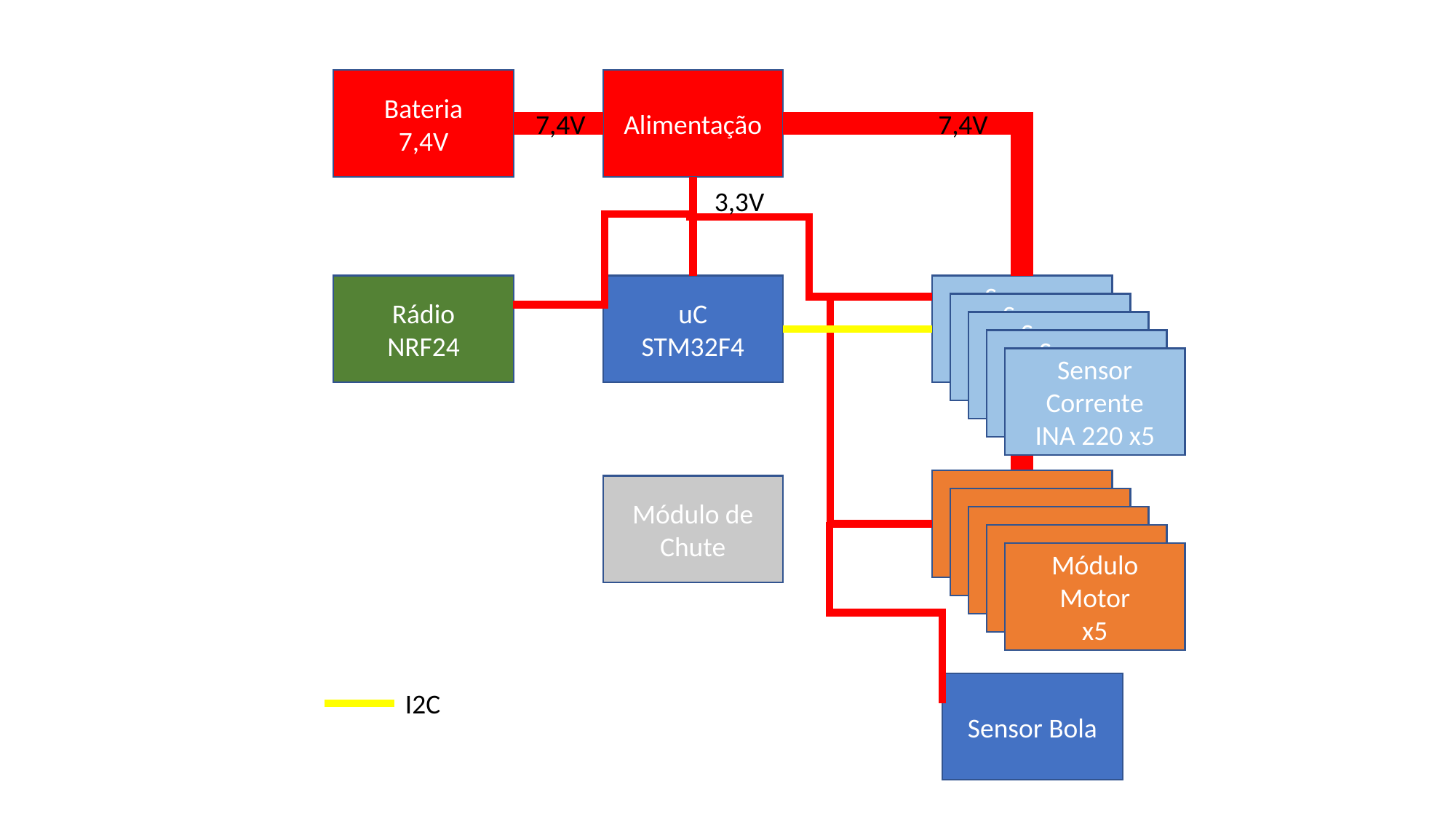

Bateria
7,4V
Alimentação
7,4V
7,4V
3,3V
Rádio
NRF24
uC
STM32F4
Sensor Corrente
INA 220
Sensor Corrente
INA 220
Sensor Corrente
INA 220
Sensor Corrente
INA 220
Sensor Corrente
INA 220 x5
Módulo Motor
Módulo de Chute
Módulo Motor
Módulo Motor
Módulo Motor
Módulo Motor
x5
Sensor Bola
I2C